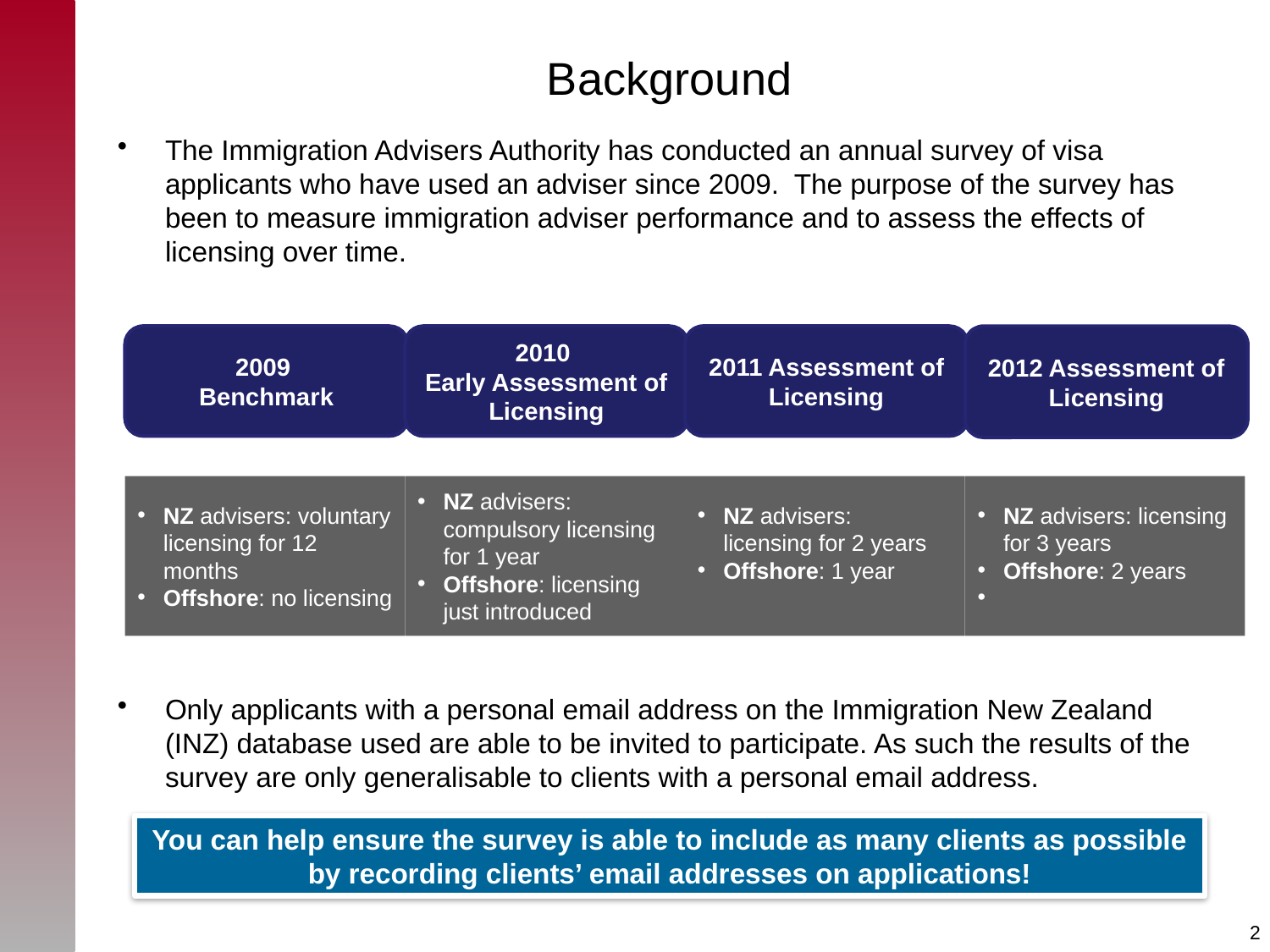

# Background
The Immigration Advisers Authority has conducted an annual survey of visa applicants who have used an adviser since 2009.  The purpose of the survey has been to measure immigration adviser performance and to assess the effects of licensing over time.

Only applicants with a personal email address on the Immigration New Zealand (INZ) database used are able to be invited to participate. As such the results of the survey are only generalisable to clients with a personal email address.

2009
Benchmark
2010
Early Assessment of Licensing
2011 Assessment of Licensing
2012 Assessment of Licensing
NZ advisers: voluntary licensing for 12 months
Offshore: no licensing
NZ advisers: compulsory licensing for 1 year
Offshore: licensing just introduced
NZ advisers:  licensing for 2 years
Offshore: 1 year

NZ advisers: licensing for 3 years
Offshore: 2 years

You can help ensure the survey is able to include as many clients as possible by recording clients’ email addresses on applications!
2